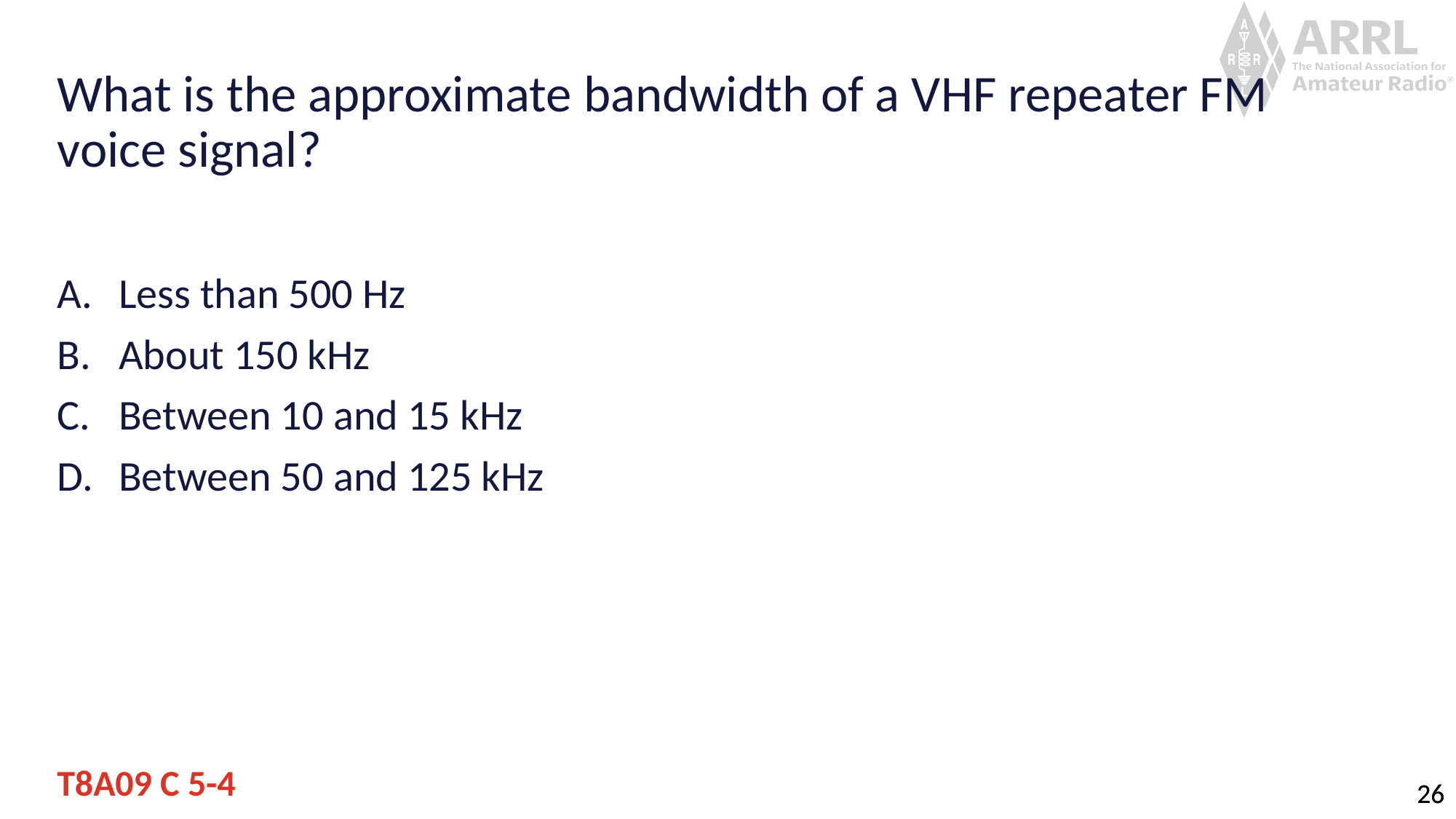

# What is the approximate bandwidth of a VHF repeater FM voice signal?
Less than 500 Hz
About 150 kHz
Between 10 and 15 kHz
Between 50 and 125 kHz
T8A09 C 5-4